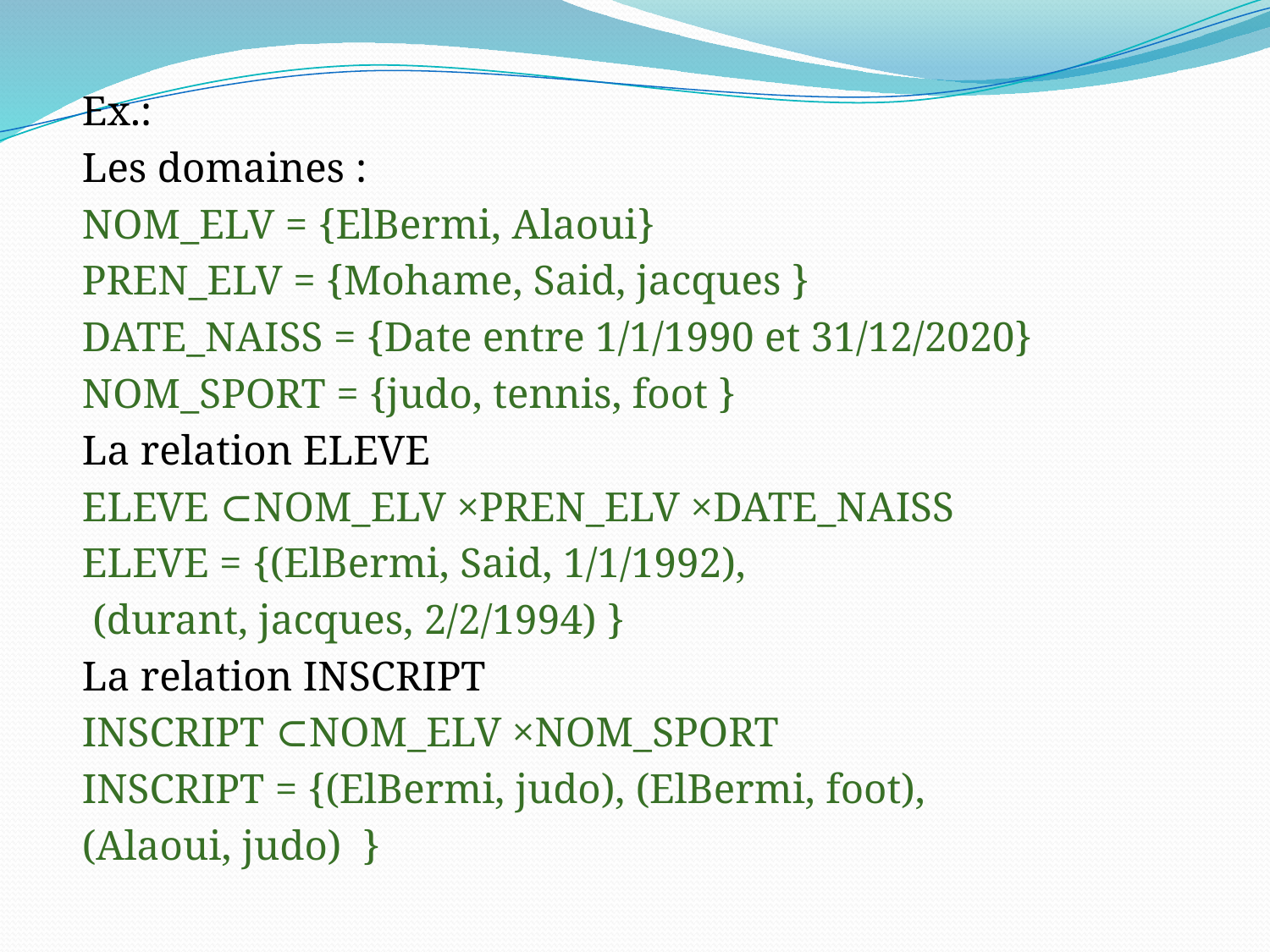

Ex.:
Les domaines :
NOM_ELV = {ElBermi, Alaoui}
PREN_ELV = {Mohame, Said, jacques }
DATE_NAISS = {Date entre 1/1/1990 et 31/12/2020}
NOM_SPORT = {judo, tennis, foot }
La relation ELEVE
ELEVE ⊂NOM_ELV ×PREN_ELV ×DATE_NAISS
ELEVE = {(ElBermi, Said, 1/1/1992),
 (durant, jacques, 2/2/1994) }
La relation INSCRIPT
INSCRIPT ⊂NOM_ELV ×NOM_SPORT
INSCRIPT = {(ElBermi, judo), (ElBermi, foot),
(Alaoui, judo)  }